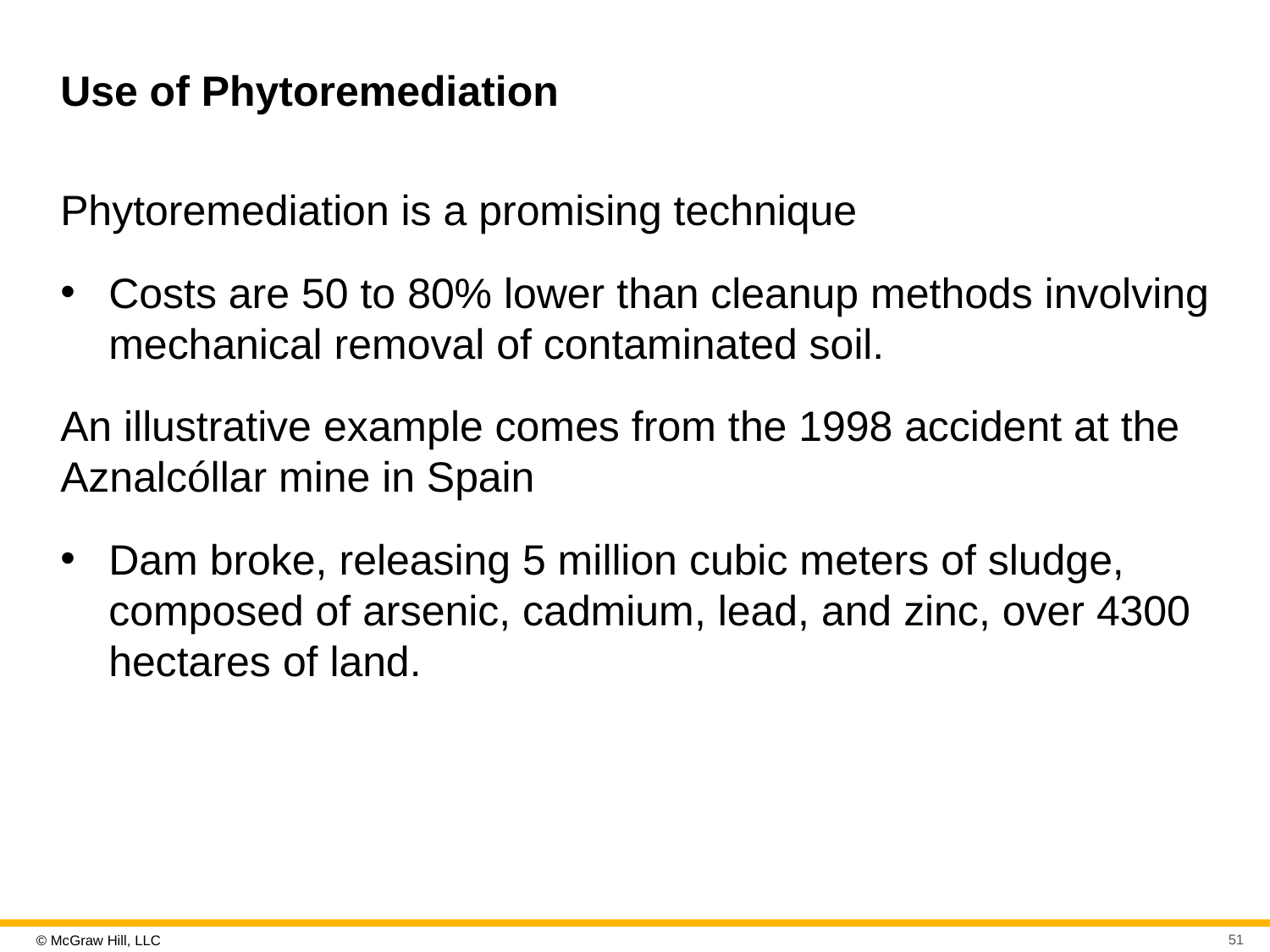

# Use of Phytoremediation
Phytoremediation is a promising technique
Costs are 50 to 80% lower than cleanup methods involving mechanical removal of contaminated soil.
An illustrative example comes from the 1998 accident at the Aznalcóllar mine in Spain
Dam broke, releasing 5 million cubic meters of sludge, composed of arsenic, cadmium, lead, and zinc, over 4300 hectares of land.
51